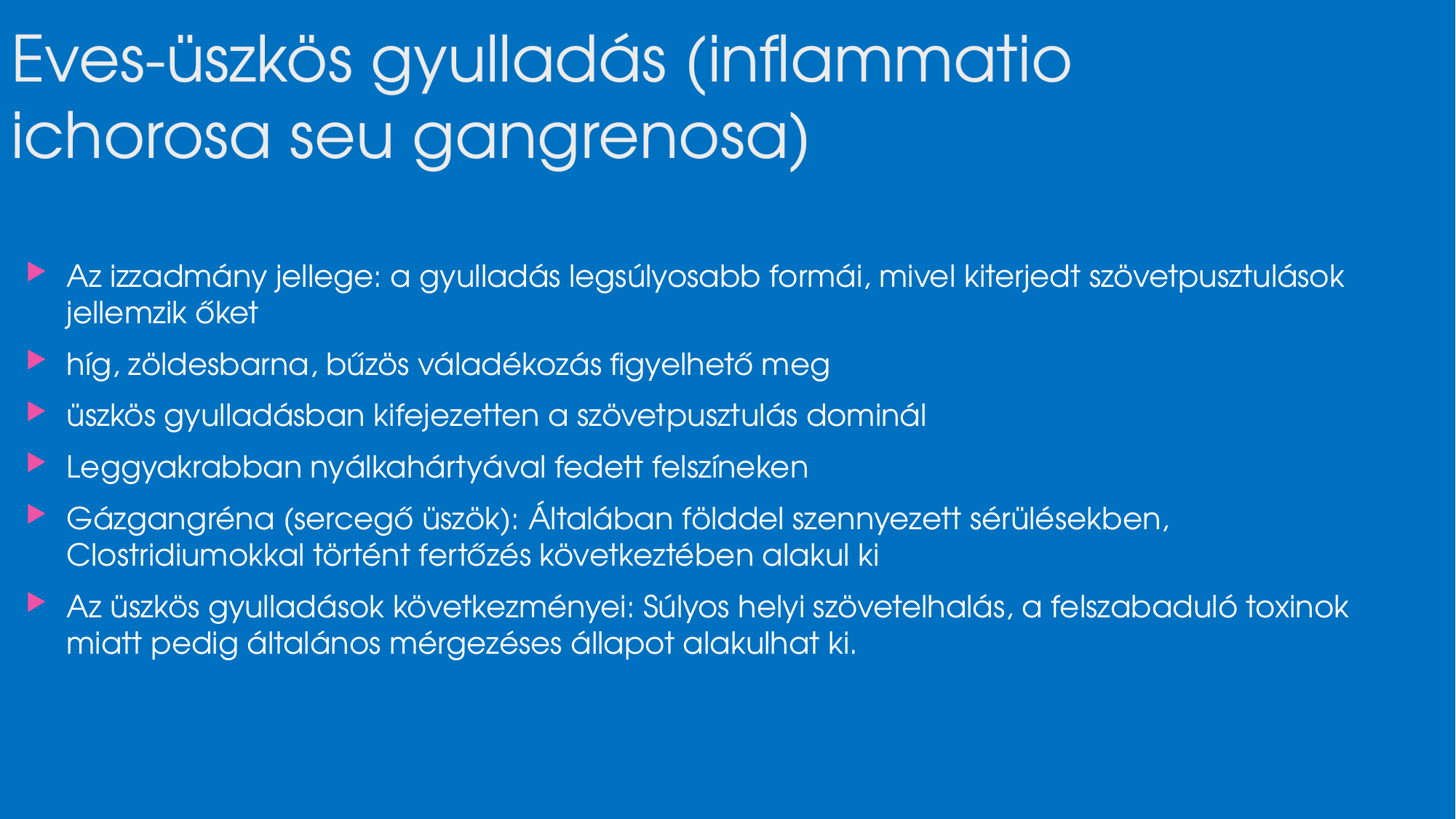

# Eves-üszkös gyulladás (inflammatio ichorosa seu gangrenosa)
Az izzadmány jellege: a gyulladás legsúlyosabb formái, mivel kiterjedt szövetpusztulások jellemzik őket
híg, zöldesbarna, bűzös váladékozás figyelhető meg
üszkös gyulladásban kifejezetten a szövetpusztulás dominál
Leggyakrabban nyálkahártyával fedett felszíneken
Gázgangréna (sercegő üszök): Általában földdel szennyezett sérülésekben, Clostridiumokkal történt fertőzés következtében alakul ki
Az üszkös gyulladások következményei: Súlyos helyi szövetelhalás, a felszabaduló toxinok miatt pedig általános mérgezéses állapot alakulhat ki.